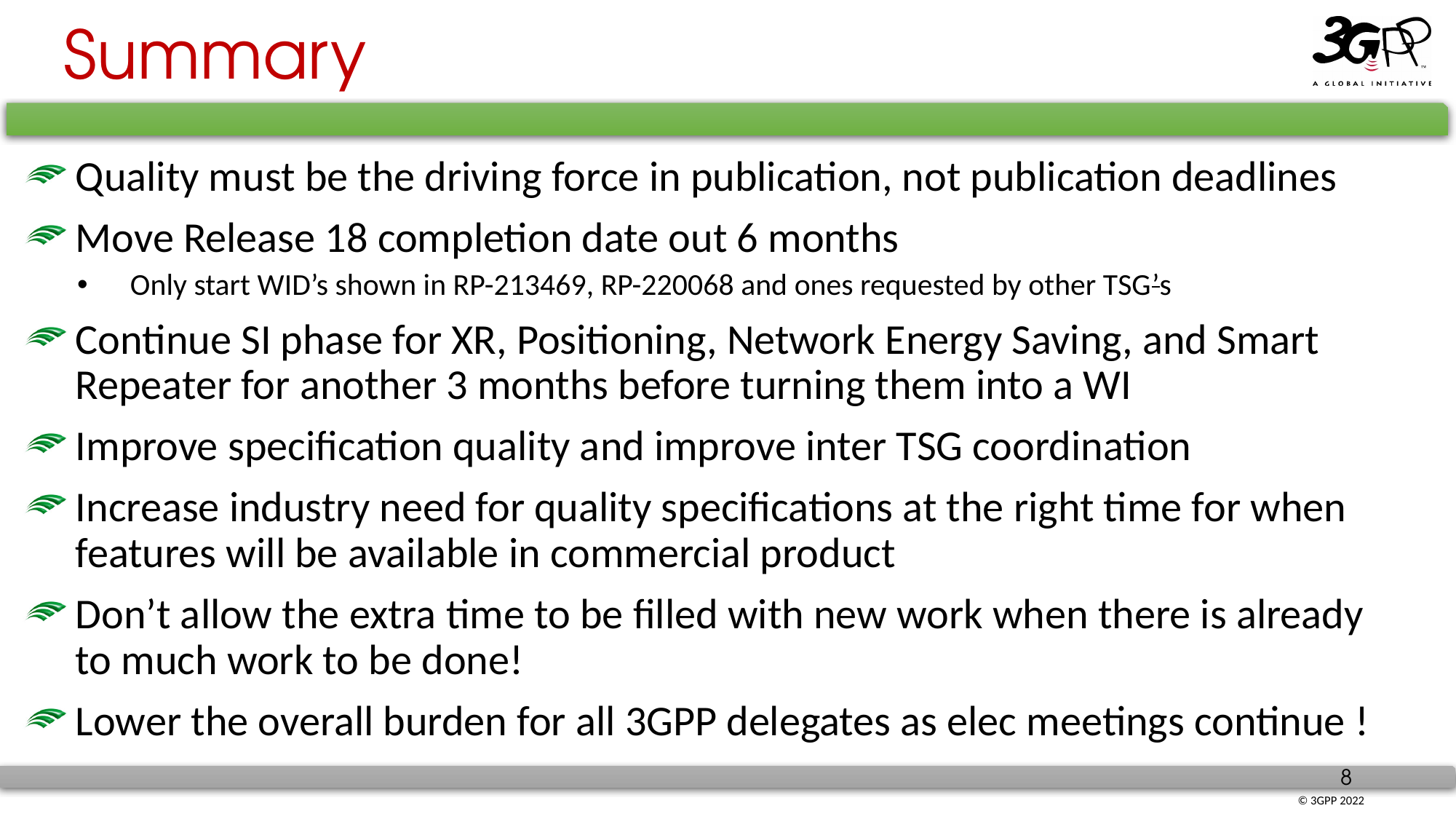

# Summary
Quality must be the driving force in publication, not publication deadlines
Move Release 18 completion date out 6 months
Only start WID’s shown in RP-213469, RP-220068 and ones requested by other TSG’s
Continue SI phase for XR, Positioning, Network Energy Saving, and Smart Repeater for another 3 months before turning them into a WI
Improve specification quality and improve inter TSG coordination
Increase industry need for quality specifications at the right time for when features will be available in commercial product
Don’t allow the extra time to be filled with new work when there is already to much work to be done!
Lower the overall burden for all 3GPP delegates as elec meetings continue !